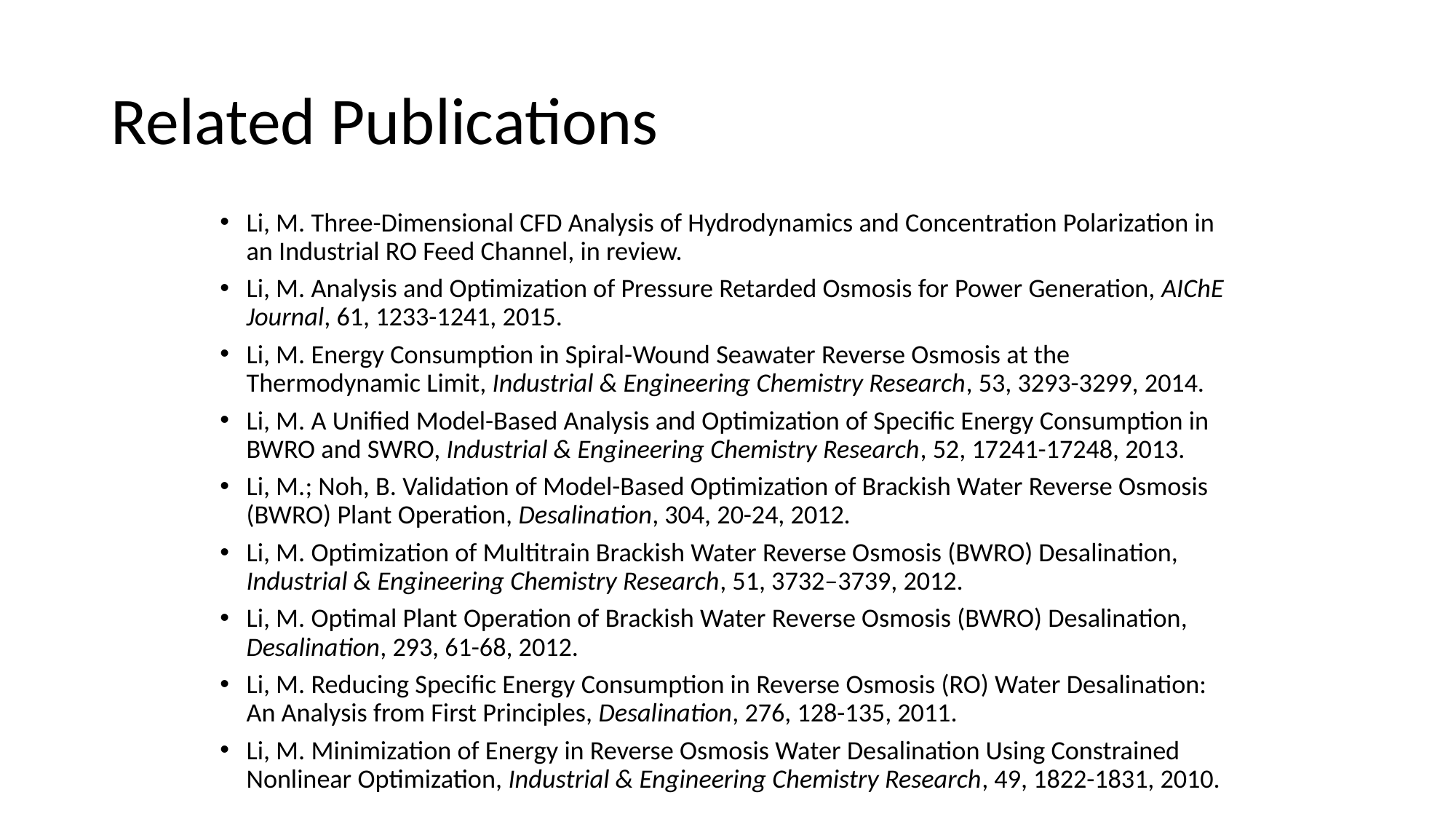

# Related Publications

Li, M. Three-Dimensional CFD Analysis of Hydrodynamics and Concentration Polarization in an Industrial RO Feed Channel, in review.
Li, M. Analysis and Optimization of Pressure Retarded Osmosis for Power Generation, AIChE Journal, 61, 1233-1241, 2015.
Li, M. Energy Consumption in Spiral-Wound Seawater Reverse Osmosis at the Thermodynamic Limit, Industrial & Engineering Chemistry Research, 53, 3293-3299, 2014.
Li, M. A Unified Model-Based Analysis and Optimization of Specific Energy Consumption in BWRO and SWRO, Industrial & Engineering Chemistry Research, 52, 17241-17248, 2013.
Li, M.; Noh, B. Validation of Model-Based Optimization of Brackish Water Reverse Osmosis (BWRO) Plant Operation, Desalination, 304, 20-24, 2012.
Li, M. Optimization of Multitrain Brackish Water Reverse Osmosis (BWRO) Desalination, Industrial & Engineering Chemistry Research, 51, 3732–3739, 2012.
Li, M. Optimal Plant Operation of Brackish Water Reverse Osmosis (BWRO) Desalination, Desalination, 293, 61-68, 2012.
Li, M. Reducing Specific Energy Consumption in Reverse Osmosis (RO) Water Desalination: An Analysis from First Principles, Desalination, 276, 128-135, 2011.
Li, M. Minimization of Energy in Reverse Osmosis Water Desalination Using Constrained Nonlinear Optimization, Industrial & Engineering Chemistry Research, 49, 1822-1831, 2010.